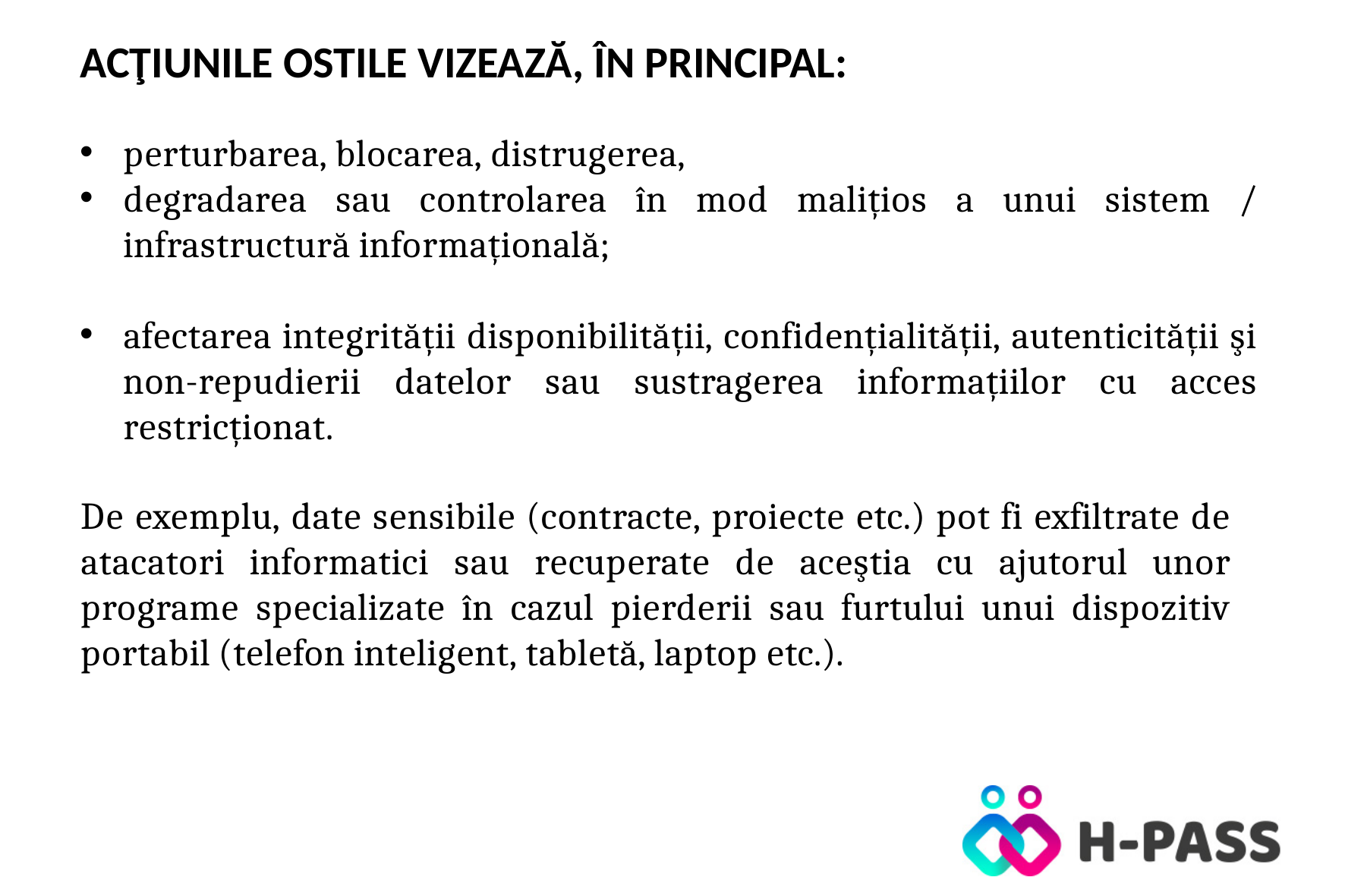

ACŢIUNILE OSTILE VIZEAZĂ, ÎN PRINCIPAL:
perturbarea, blocarea, distrugerea,
degradarea sau controlarea în mod maliţios a unui sistem / infrastructură informaţională;

afectarea integrităţii disponibilităţii, confidenţialităţii, autenticităţii şi non-repudierii datelor sau sustragerea informaţiilor cu acces restricţionat.
De exemplu, date sensibile (contracte, proiecte etc.) pot fi exfiltrate de atacatori informatici sau recuperate de aceştia cu ajutorul unor programe specializate în cazul pierderii sau furtului unui dispozitiv portabil (telefon inteligent, tabletă, laptop etc.).